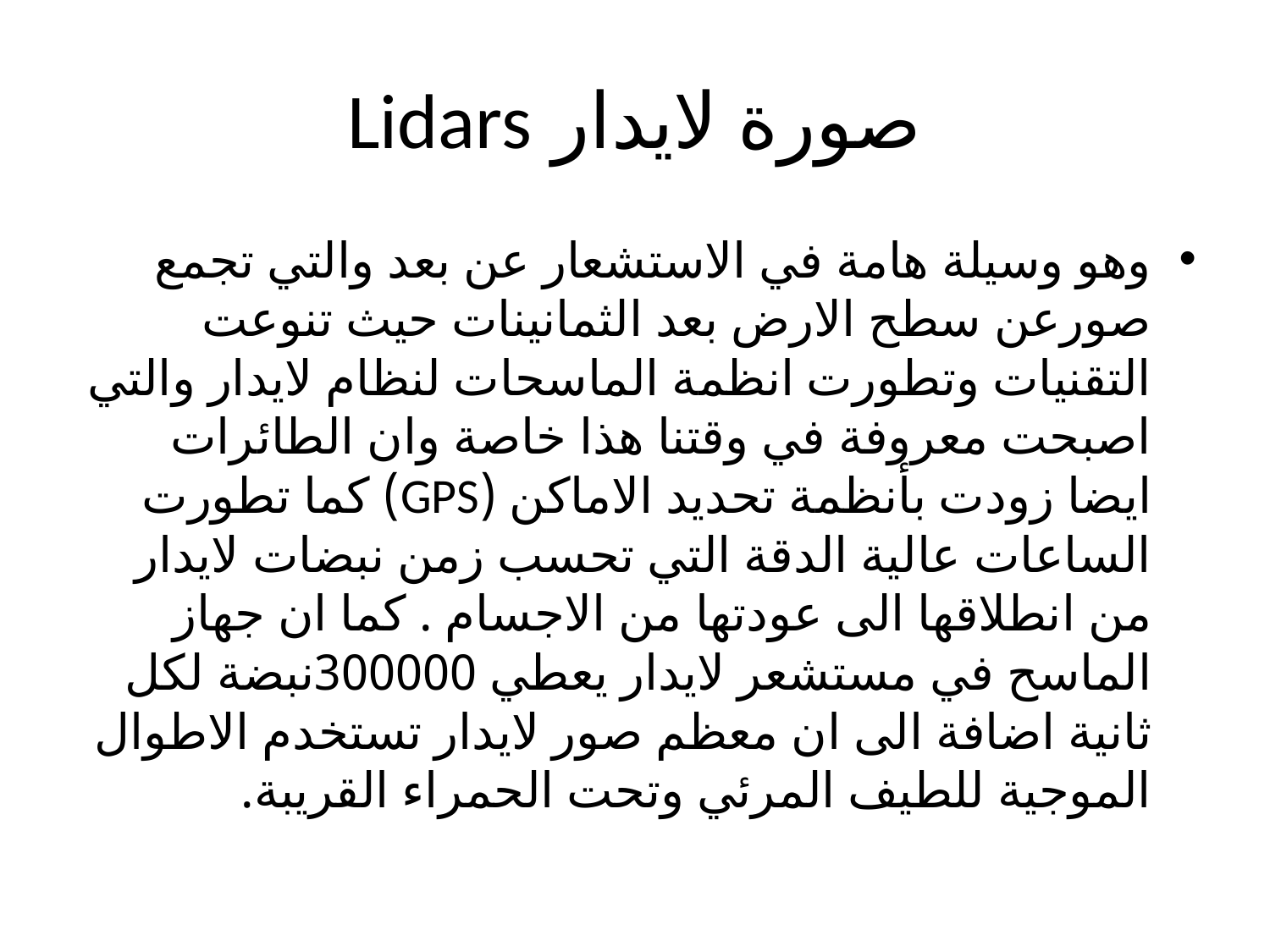

# صورة لايدار Lidars
وهو وسيلة هامة في الاستشعار عن بعد والتي تجمع صورعن سطح الارض بعد الثمانينات حيث تنوعت التقنيات وتطورت انظمة الماسحات لنظام لايدار والتي اصبحت معروفة في وقتنا هذا خاصة وان الطائرات ايضا زودت بأنظمة تحديد الاماكن (GPS) كما تطورت الساعات عالية الدقة التي تحسب زمن نبضات لايدار من انطلاقها الى عودتها من الاجسام . كما ان جهاز الماسح في مستشعر لايدار يعطي 300000نبضة لكل ثانية اضافة الى ان معظم صور لايدار تستخدم الاطوال الموجية للطيف المرئي وتحت الحمراء القريبة.